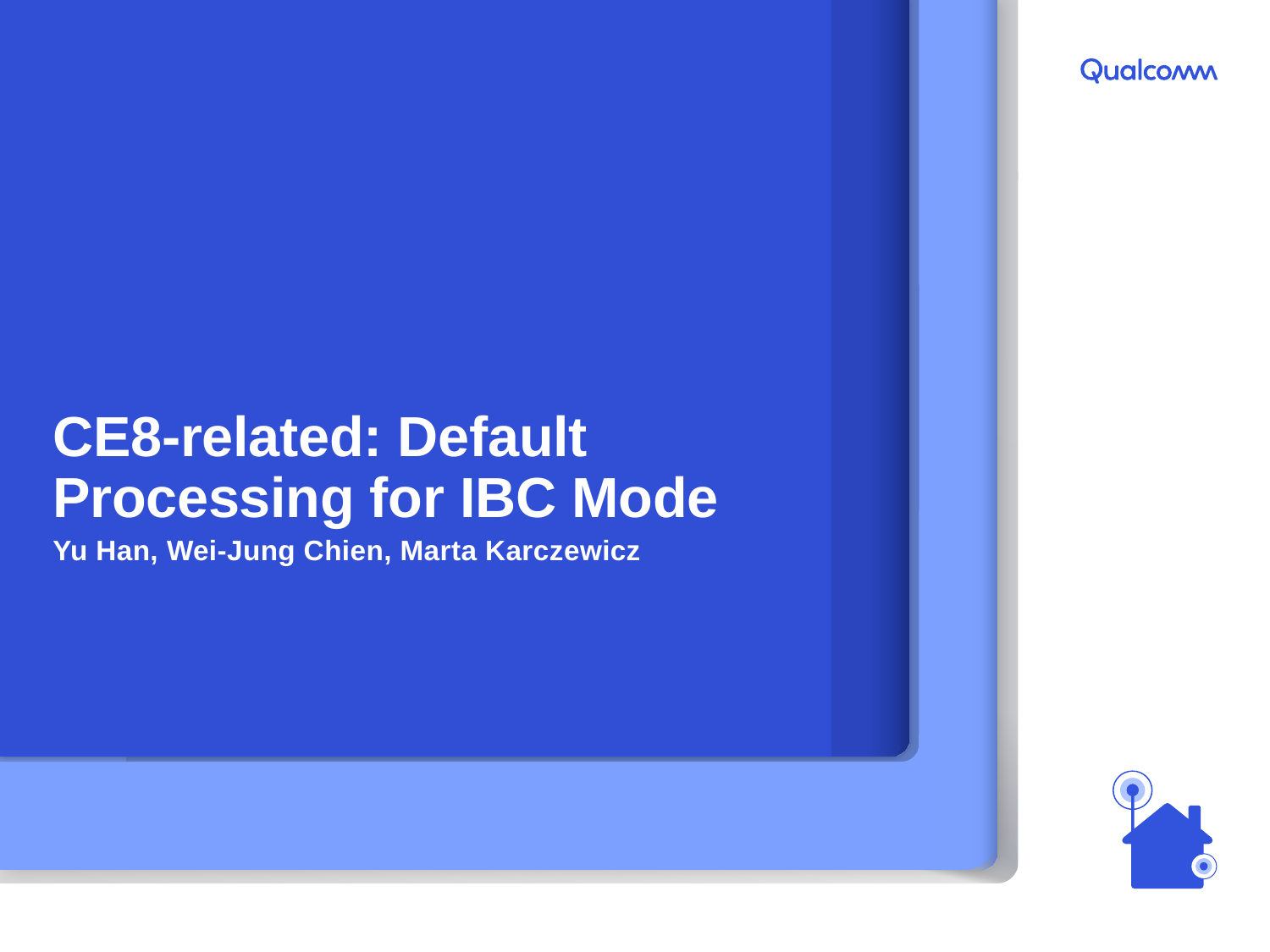

# CE8-related: Default Processing for IBC Mode
Yu Han, Wei-Jung Chien, Marta Karczewicz